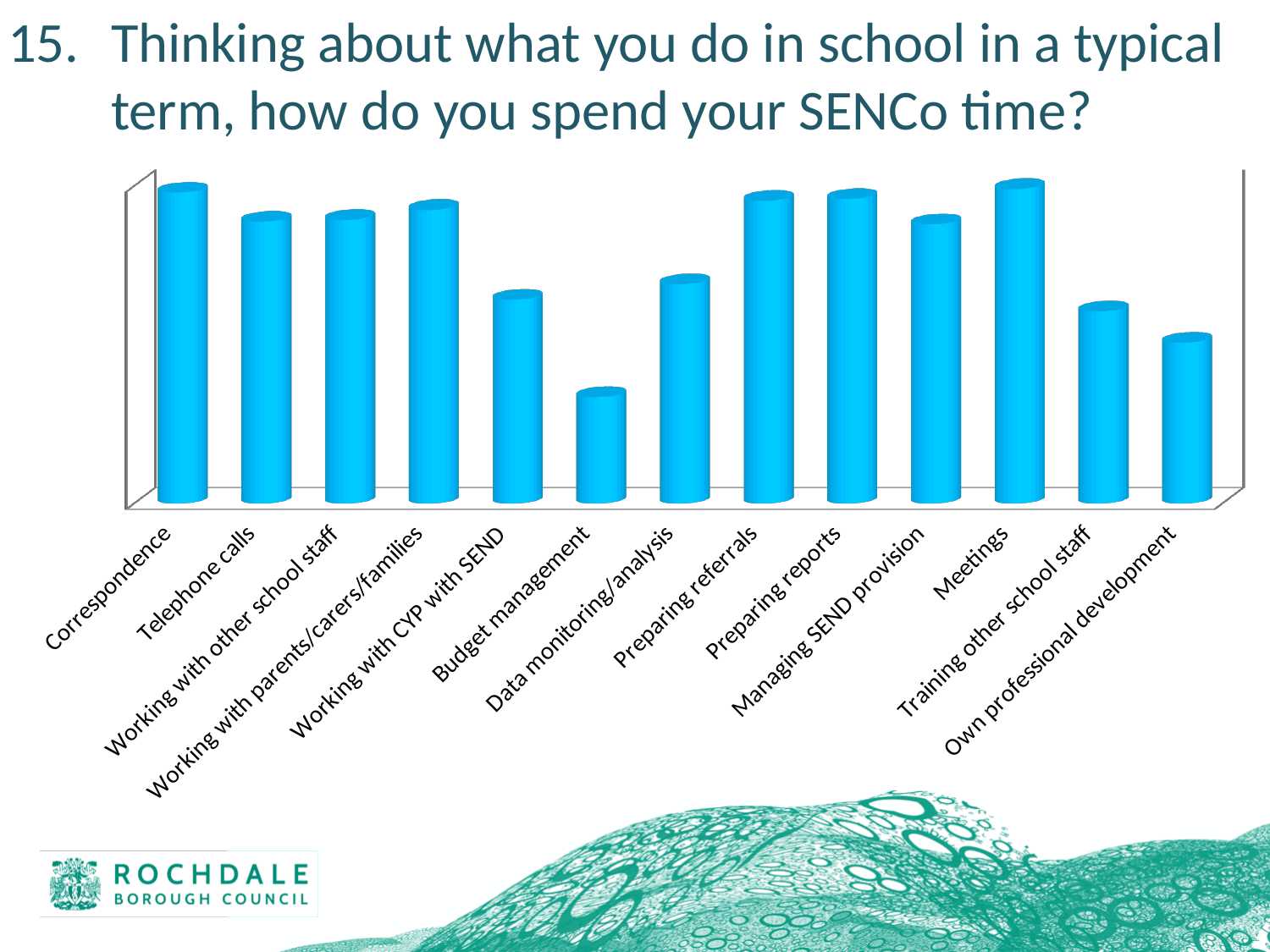

Thinking about what you do in school in a typical term, how do you spend your SENCo time?

[unsupported chart]